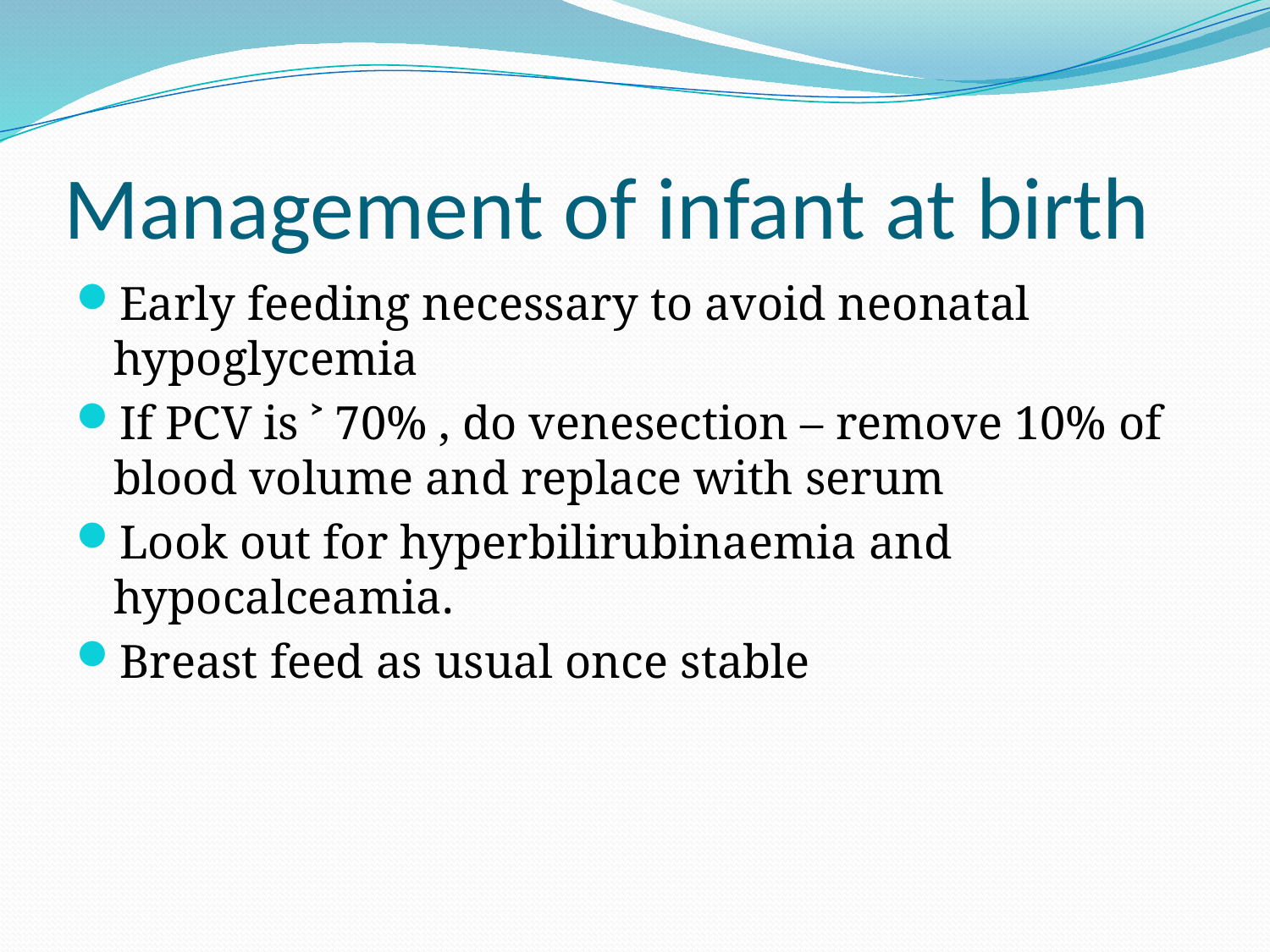

# Management of infant at birth
Early feeding necessary to avoid neonatal hypoglycemia
If PCV is ˃ 70% , do venesection – remove 10% of blood volume and replace with serum
Look out for hyperbilirubinaemia and hypocalceamia.
Breast feed as usual once stable